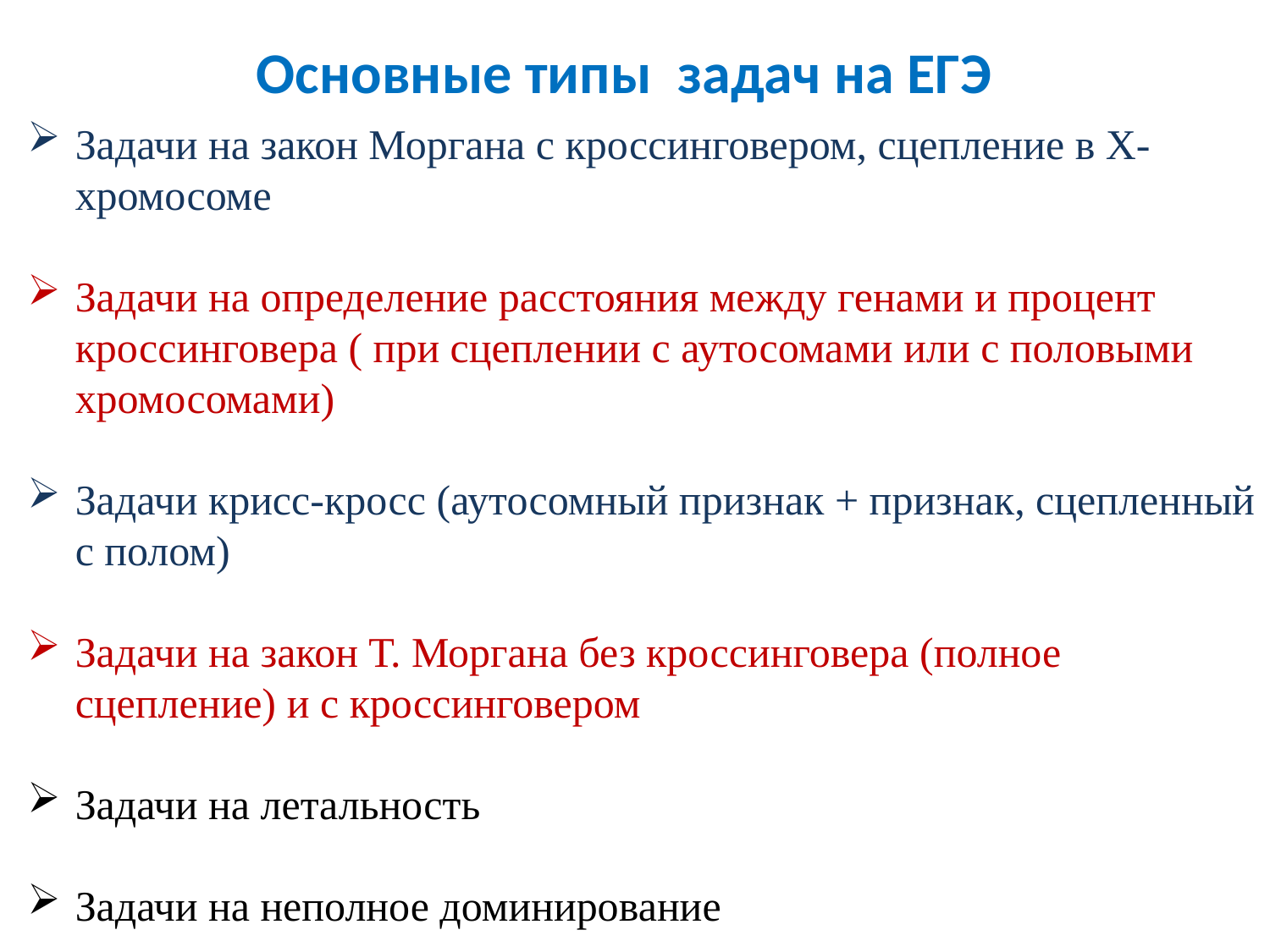

# Основные типы  задач на ЕГЭ

Задачи на закон Моргана с кроссинговером, сцепление в Х-хромосоме

Задачи на определение расстояния между генами и процент кроссинговера ( при сцеплении с аутосомами или с половыми хромосомами)

Задачи крисс-кросс (аутосомный признак + признак, сцепленный с полом)

Задачи на закон Т. Моргана без кроссинговера (полное сцепление) и с кроссинговером

Задачи на летальность

Задачи на неполное доминирование

Задачи на группы крови и резус-фактор